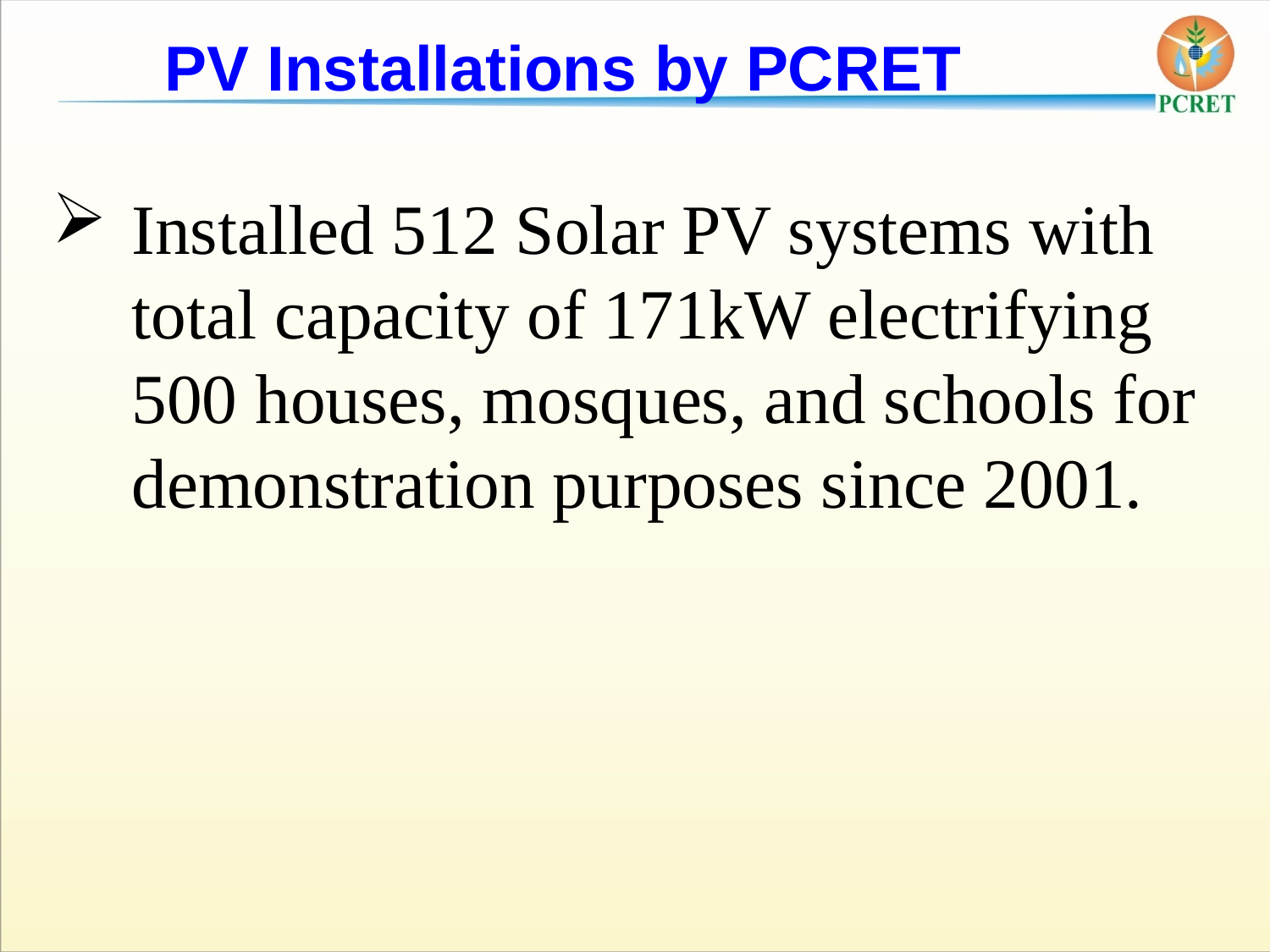

PV Installations by PCRET

Installed 512 Solar PV systems with total capacity of 171kW electrifying 500 houses, mosques, and schools for demonstration purposes since 2001.